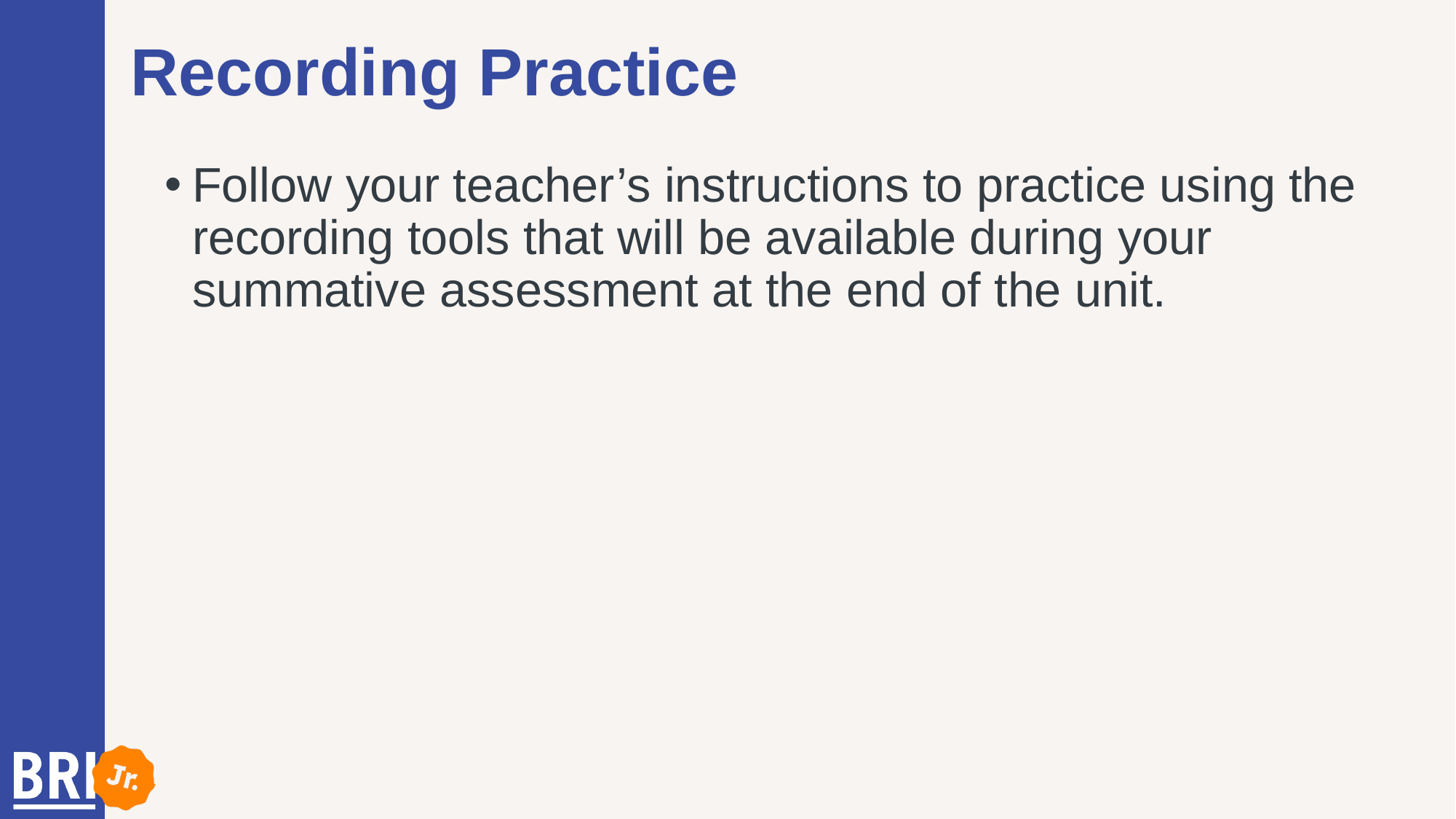

# Recording Practice
Follow your teacher’s instructions to practice using the recording tools that will be available during your summative assessment at the end of the unit.